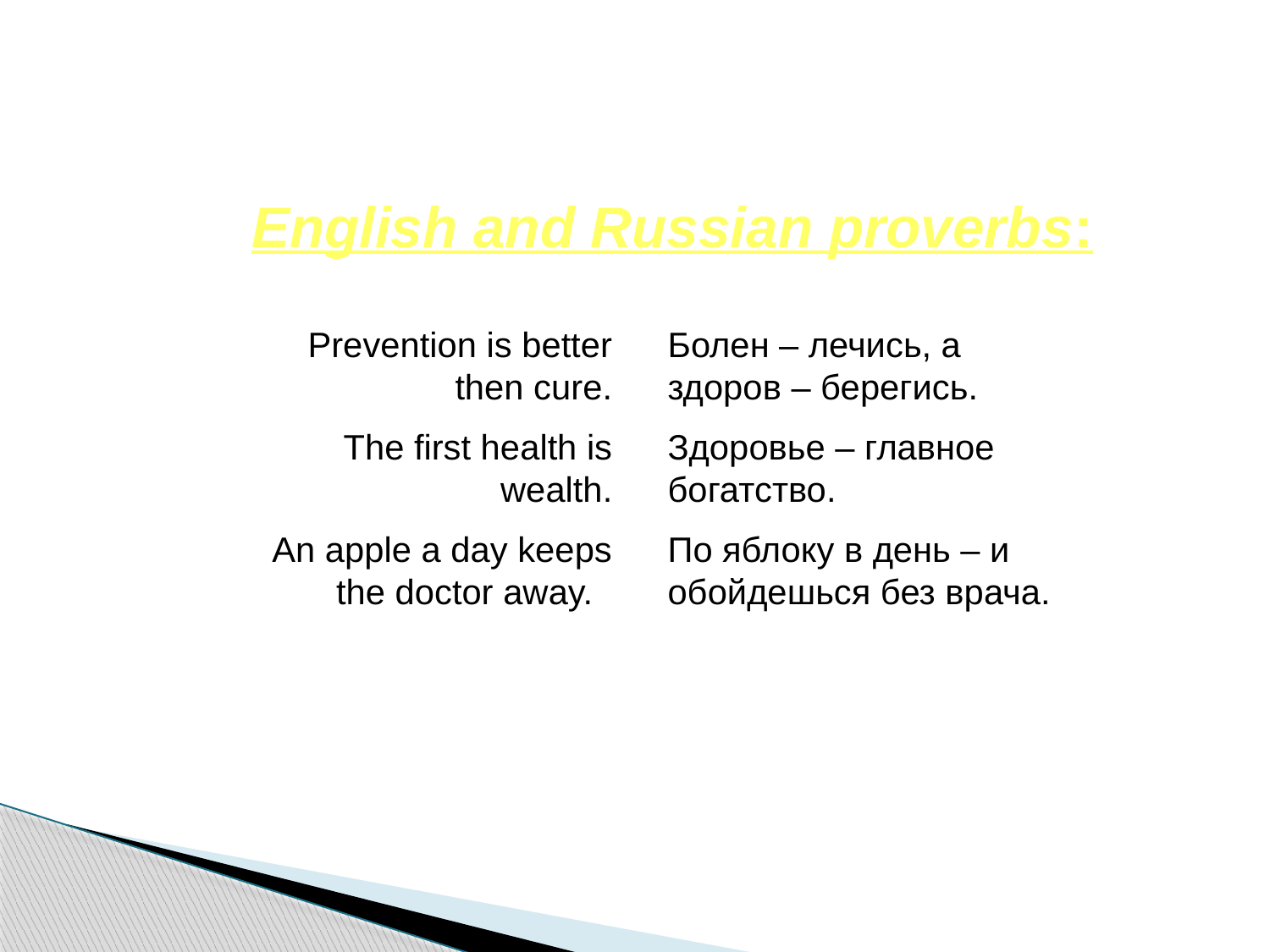

# English and Russian proverbs:
Prevention is better then cure.
The first health is wealth.
An apple a day keeps the doctor away.
Болен – лечись, а здоров – берегись.
Здоровье – главное богатство.
По яблоку в день – и обойдешься без врача.